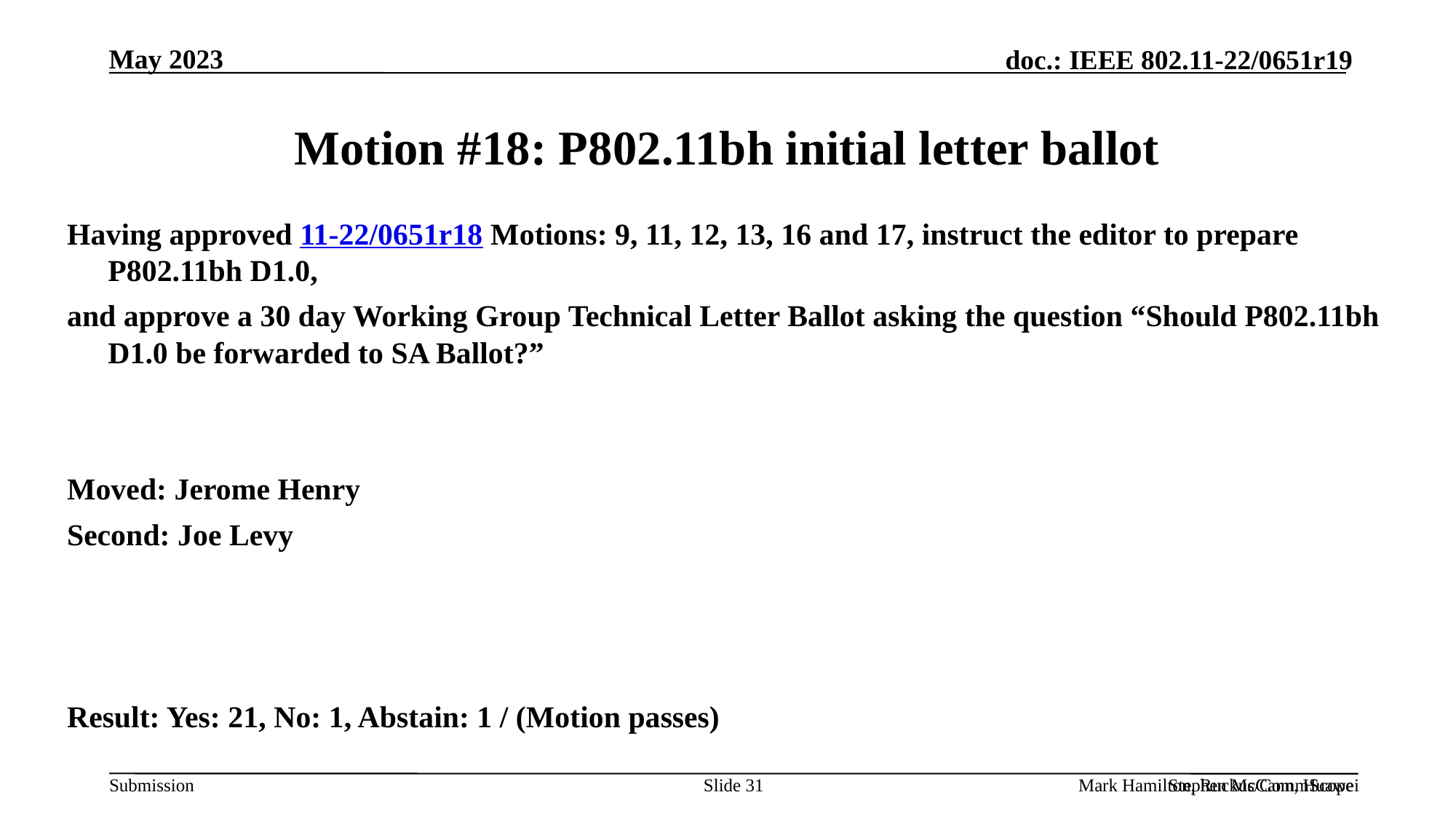

# Motion #18: P802.11bh initial letter ballot
Having approved 11-22/0651r18 Motions: 9, 11, 12, 13, 16 and 17, instruct the editor to prepare P802.11bh D1.0,
and approve a 30 day Working Group Technical Letter Ballot asking the question “Should P802.11bh D1.0 be forwarded to SA Ballot?”

Moved: Jerome Henry
Second: Joe Levy

Result: Yes: 21, No: 1, Abstain: 1 / (Motion passes)

Slide 31
Stephen McCann, Huawei